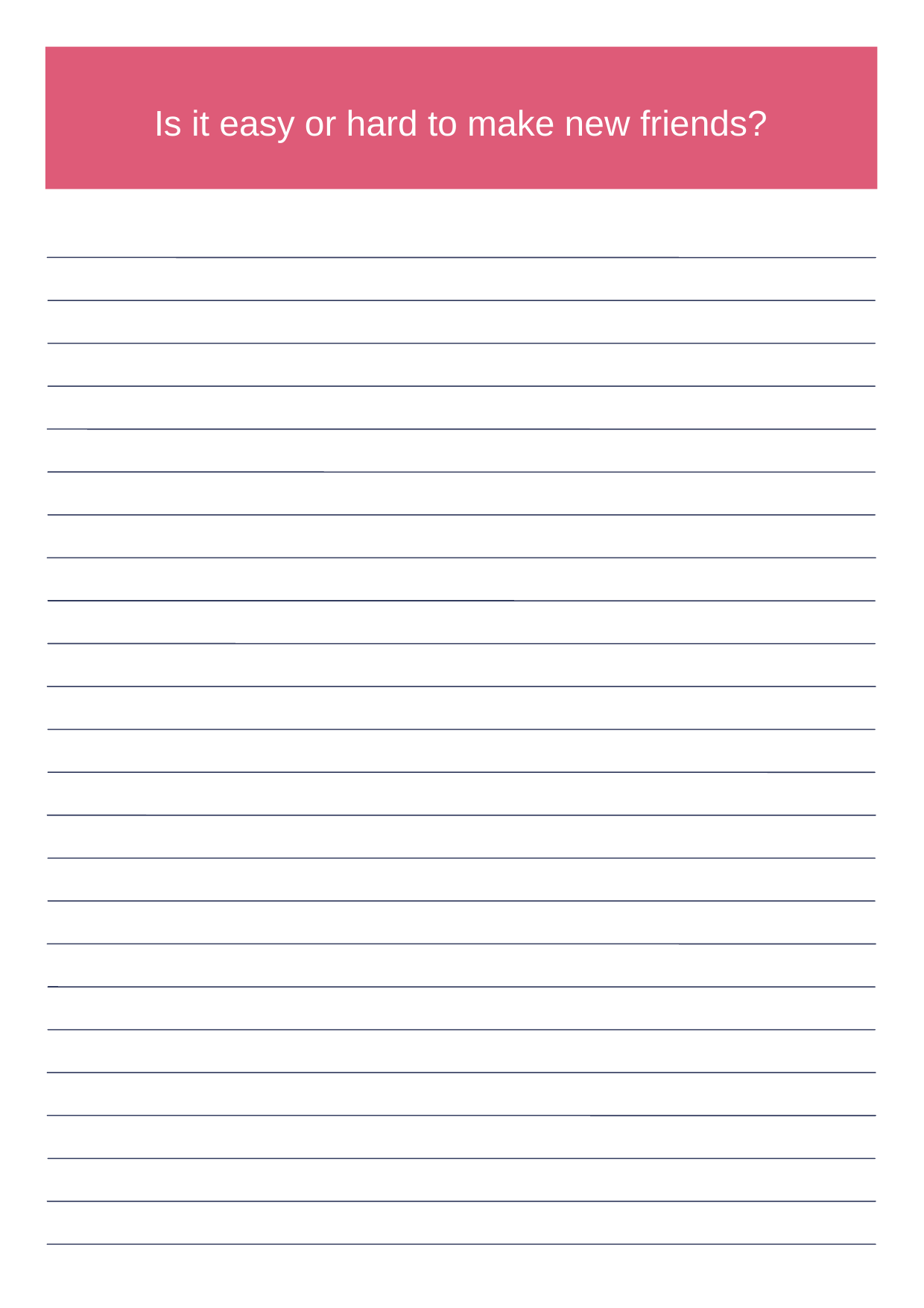

Is it easy or hard to make new friends?